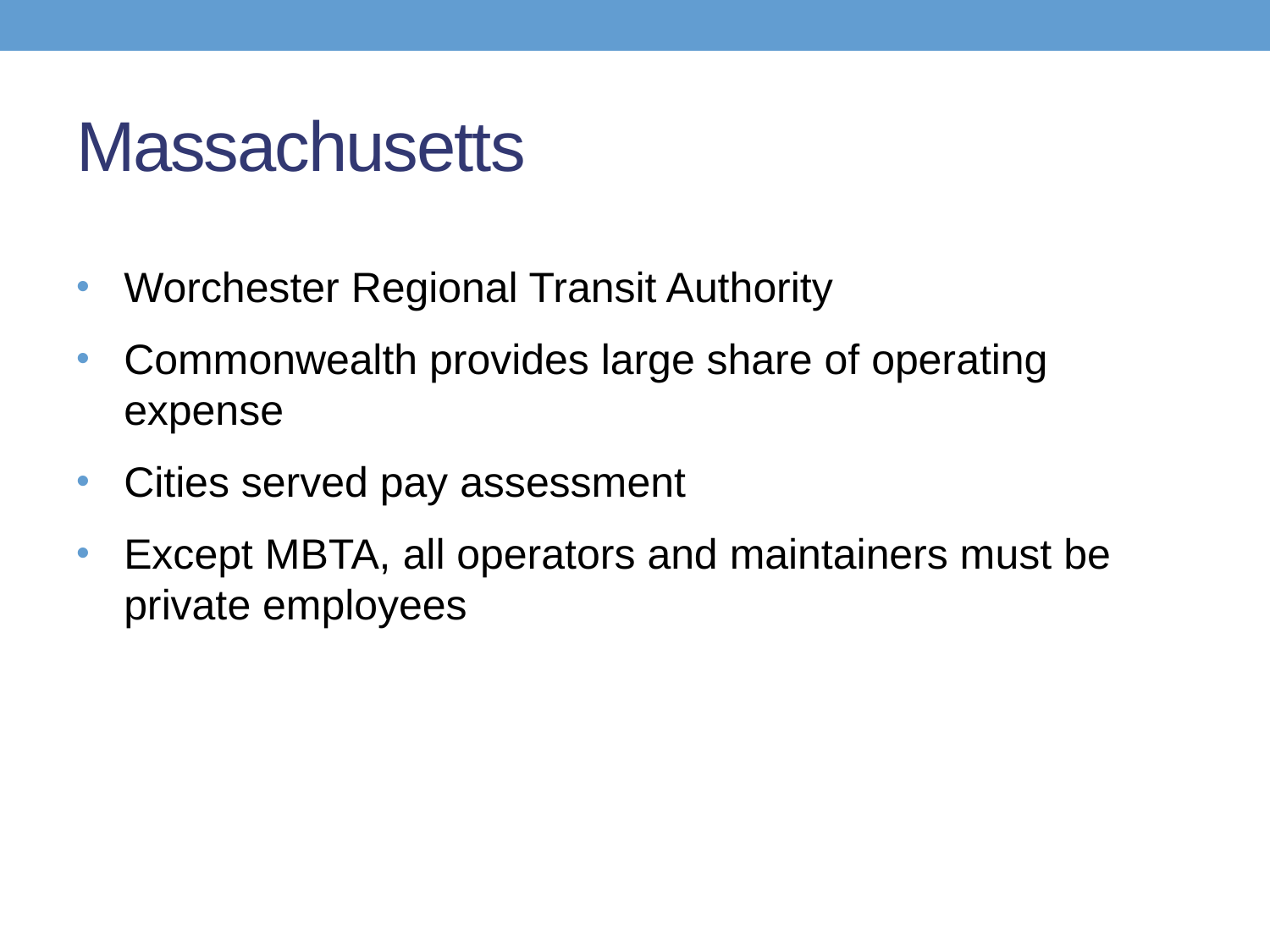

# Massachusetts

Worchester Regional Transit Authority
Commonwealth provides large share of operating expense
Cities served pay assessment
Except MBTA, all operators and maintainers must be private employees